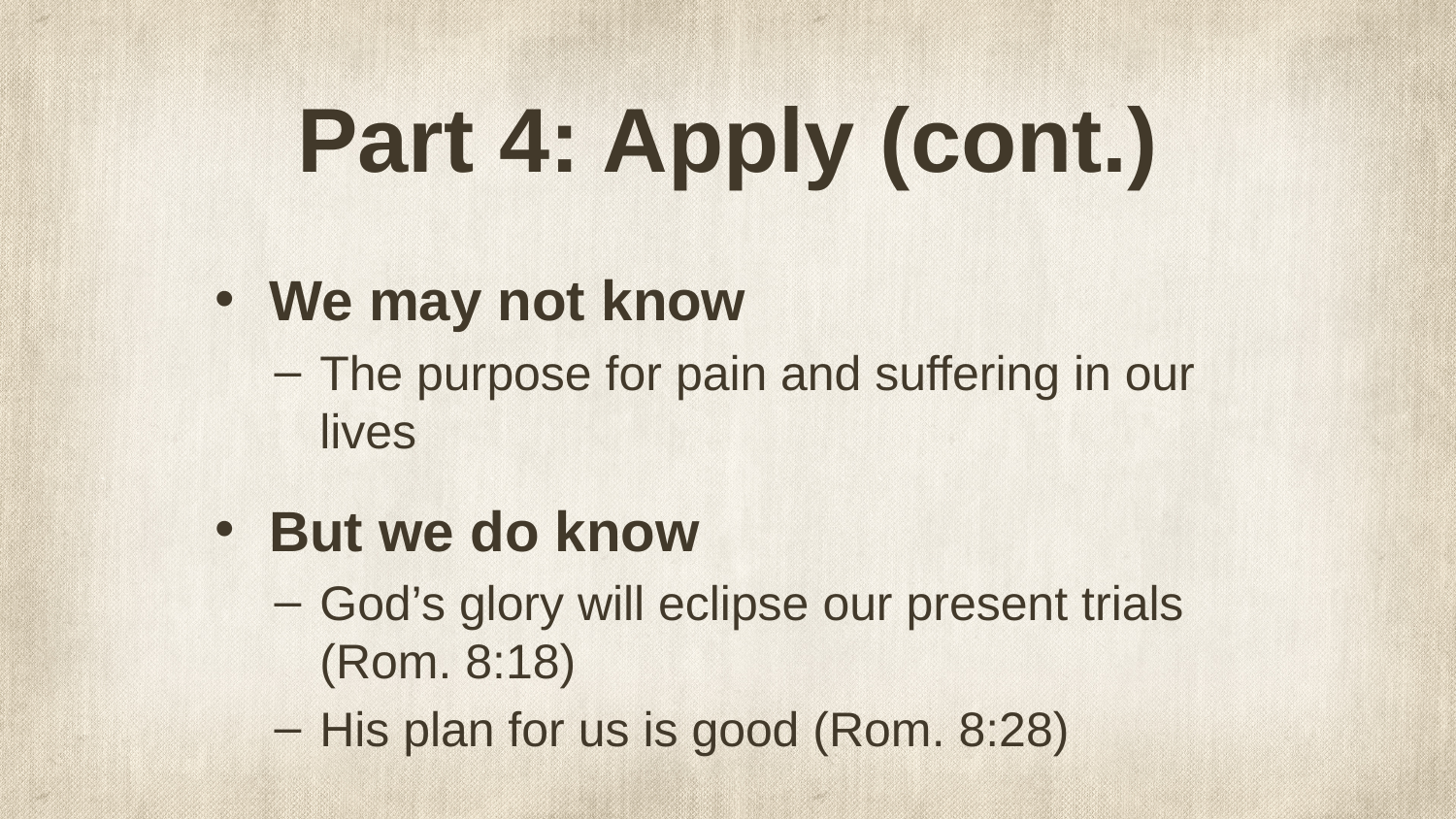

# Part 4: Apply (cont.)
We may not know
The purpose for pain and suffering in our lives
But we do know
God’s glory will eclipse our present trials (Rom. 8:18)
His plan for us is good (Rom. 8:28)